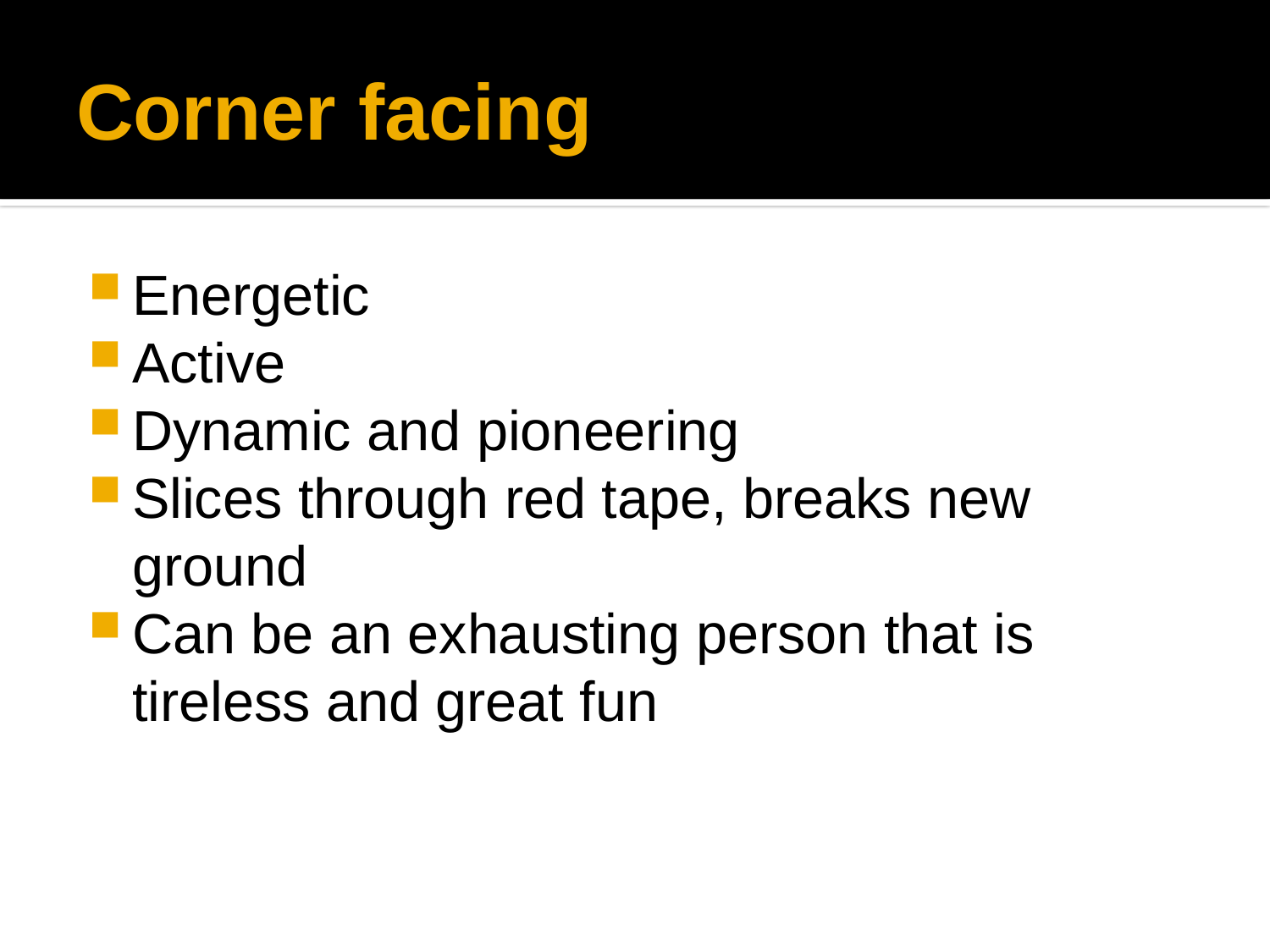

# Corner facing
Energetic
Active
Dynamic and pioneering
Slices through red tape, breaks new ground
Can be an exhausting person that is tireless and great fun